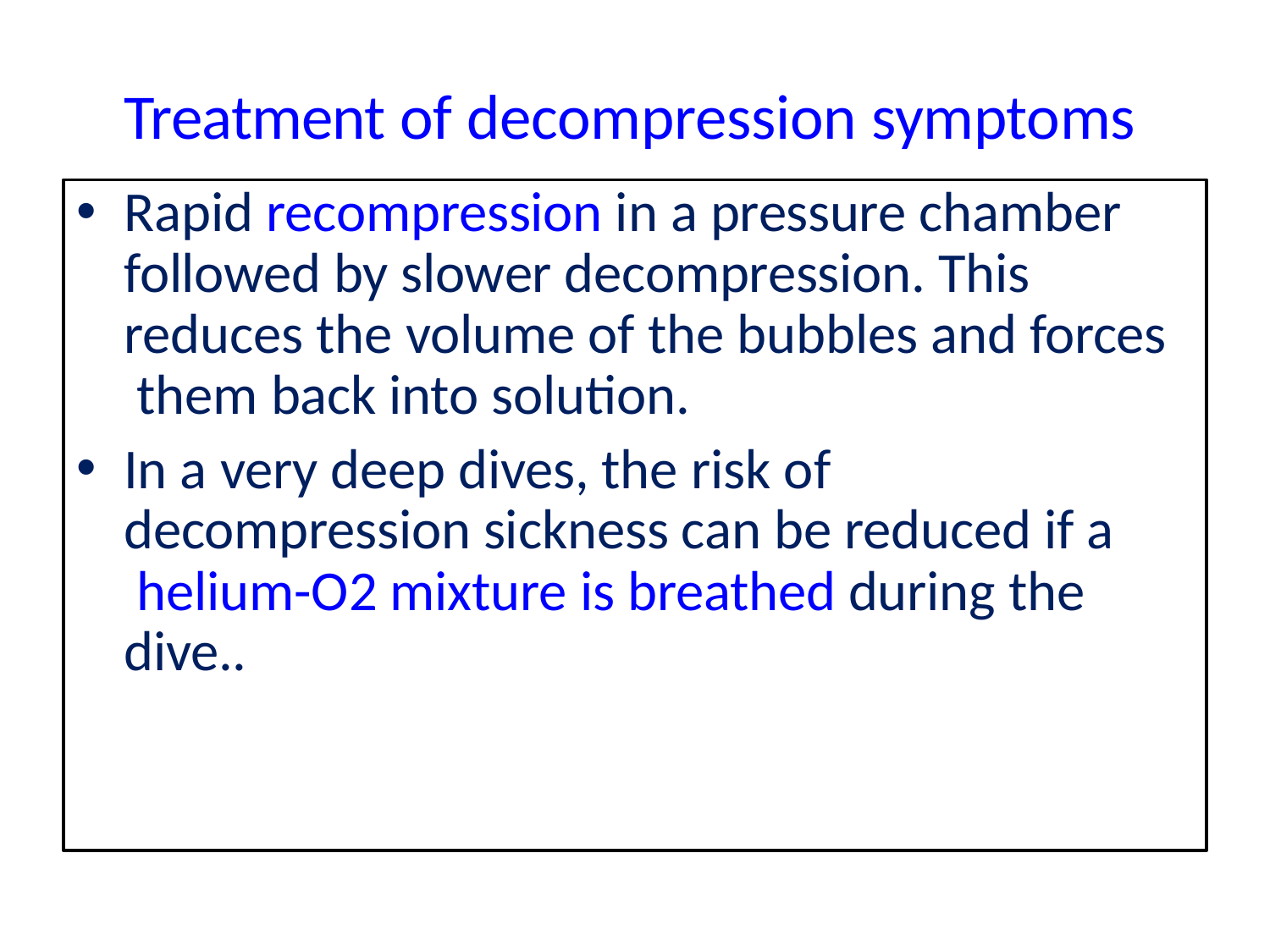

# Treatment of decompression symptoms

Rapid recompression in a pressure chamber  followed by slower decompression. This  reduces the volume of the bubbles and forces  them back into solution.
In a very deep dives, the risk of  decompression sickness can be reduced if a  helium-O2 mixture is breathed during the  dive..